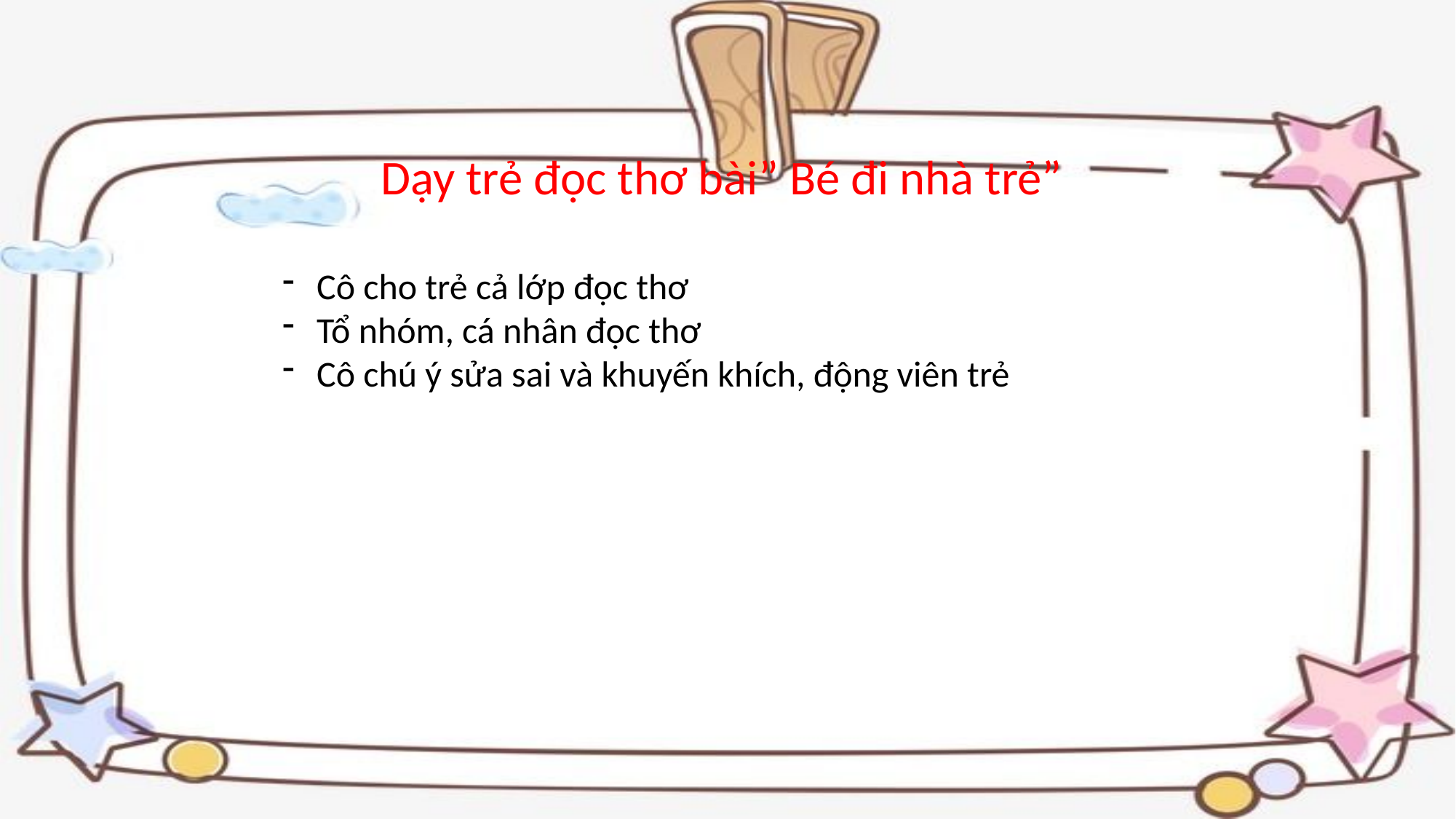

Dạy trẻ đọc thơ bài” Bé đi nhà trẻ”

Cô cho trẻ cả lớp đọc thơ
Tổ nhóm, cá nhân đọc thơ
Cô chú ý sửa sai và khuyến khích, động viên trẻ